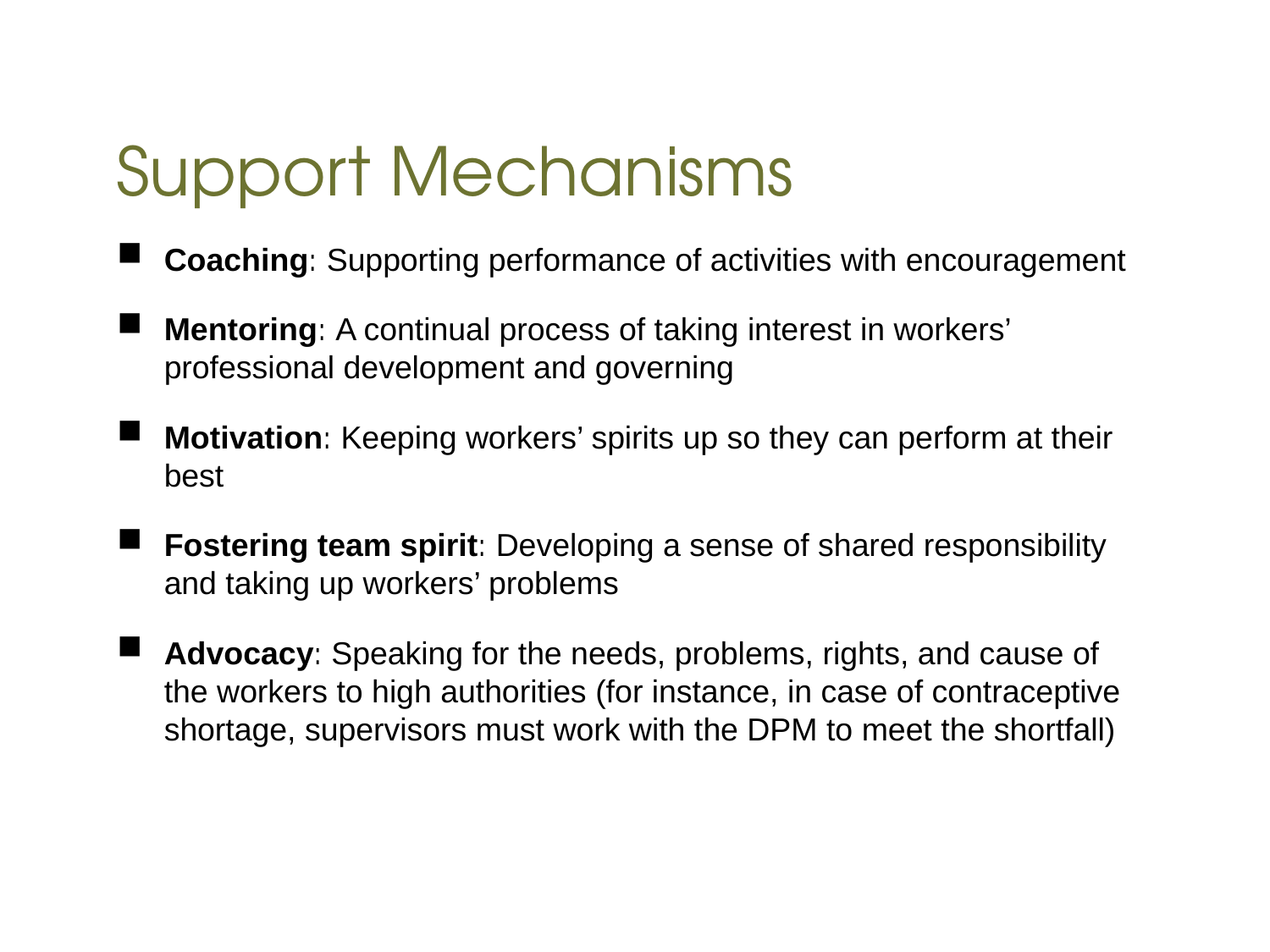

# Support Mechanisms
Coaching: Supporting performance of activities with encouragement
Mentoring: A continual process of taking interest in workers’ professional development and governing
Motivation: Keeping workers’ spirits up so they can perform at their best
Fostering team spirit: Developing a sense of shared responsibility and taking up workers’ problems
Advocacy: Speaking for the needs, problems, rights, and cause of the workers to high authorities (for instance, in case of contraceptive shortage, supervisors must work with the DPM to meet the shortfall)